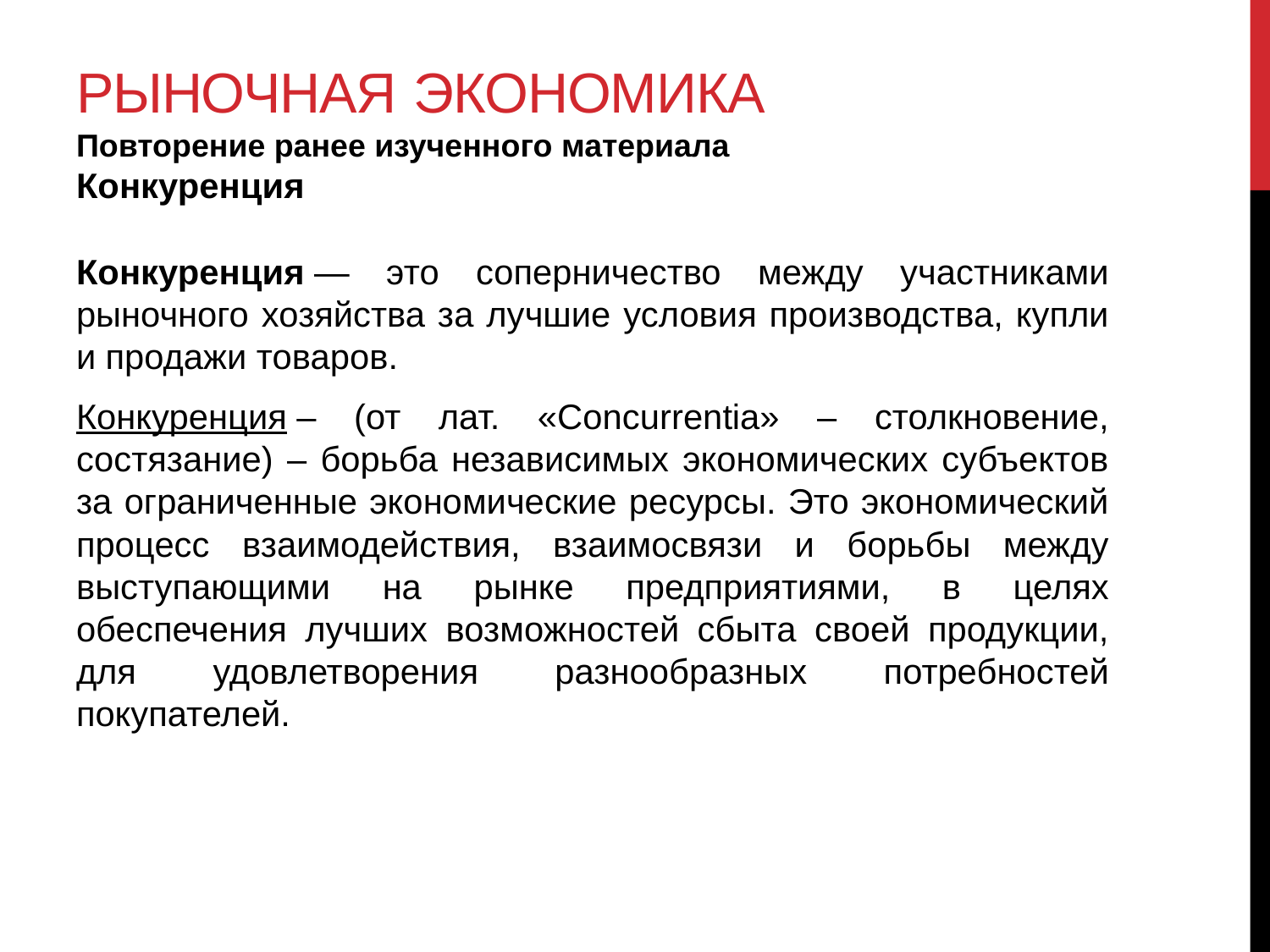

# Рыночная экономика Повторение ранее изученного материала Конкуренция
Конкуренция — это соперничество между участниками рыночного хозяйства за лучшие условия производства, купли и продажи товаров.
Конкуренция – (от лат. «Concurrentia» – столкновение, состязание) – борьба независимых экономических субъектов за ограниченные экономические ресурсы. Это экономический процесс взаимодействия, взаимосвязи и борьбы между выступающими на рынке предприятиями, в целях обеспечения лучших возможностей сбыта своей продукции, для удовлетворения разнообразных потребностей покупателей.